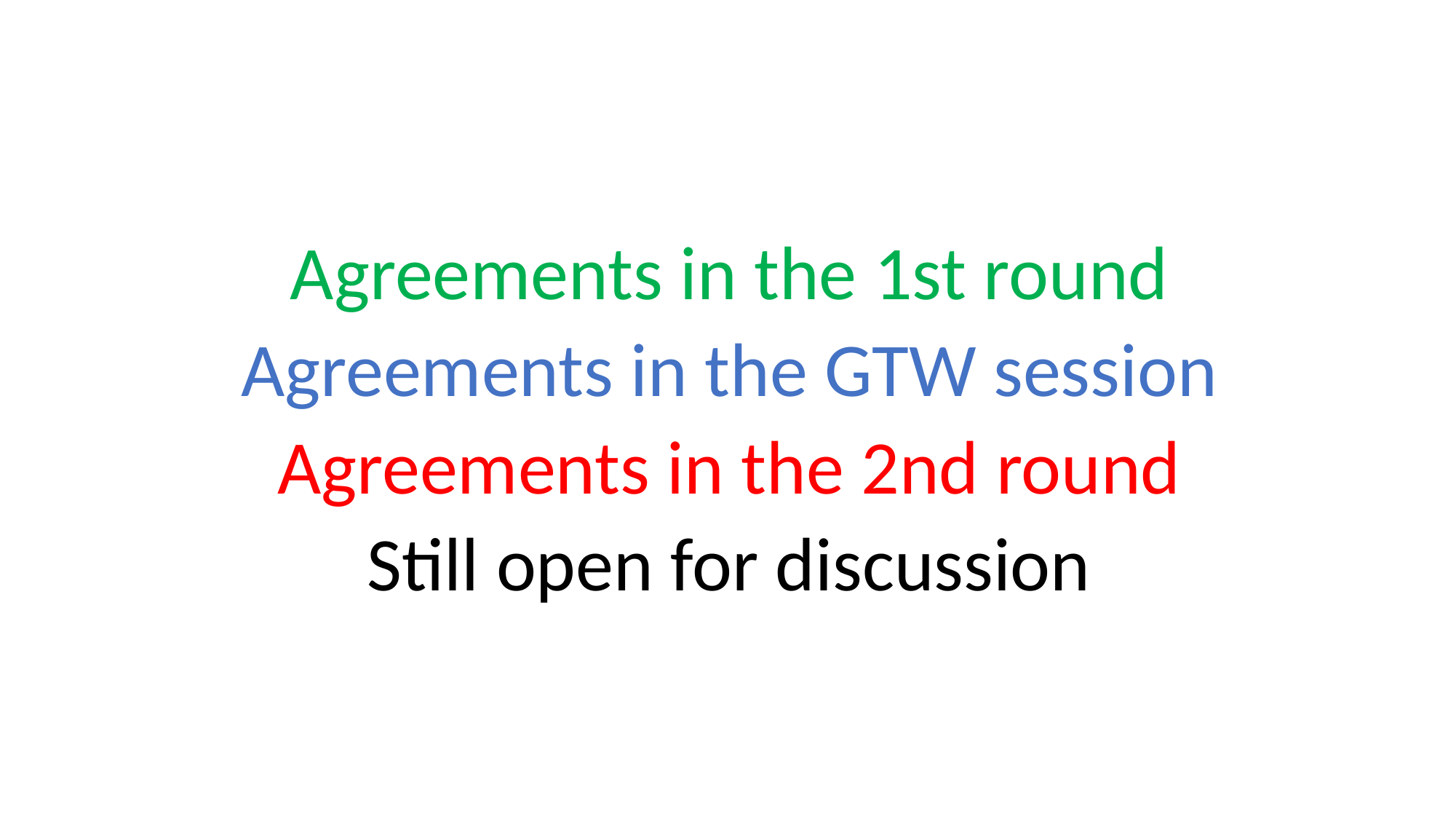

Agreements in the 1st round
Agreements in the GTW session
Agreements in the 2nd round
Still open for discussion